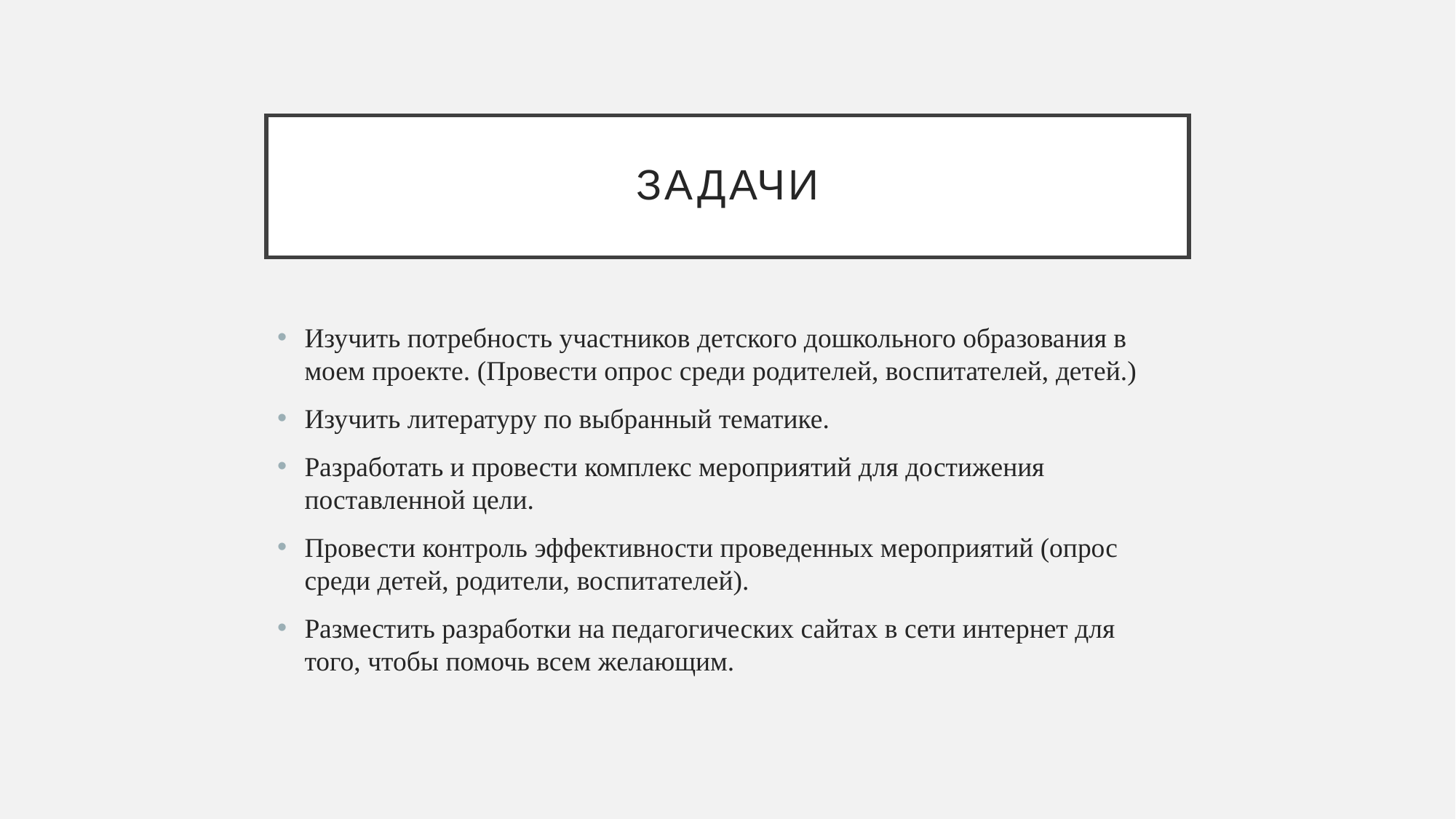

# Задачи
Изучить потребность участников детского дошкольного образования в моем проекте. (Провести опрос среди родителей, воспитателей, детей.)
Изучить литературу по выбранный тематике.
Разработать и провести комплекс мероприятий для достижения поставленной цели.
Провести контроль эффективности проведенных мероприятий (опрос среди детей, родители, воспитателей).
Разместить разработки на педагогических сайтах в сети интернет для того, чтобы помочь всем желающим.